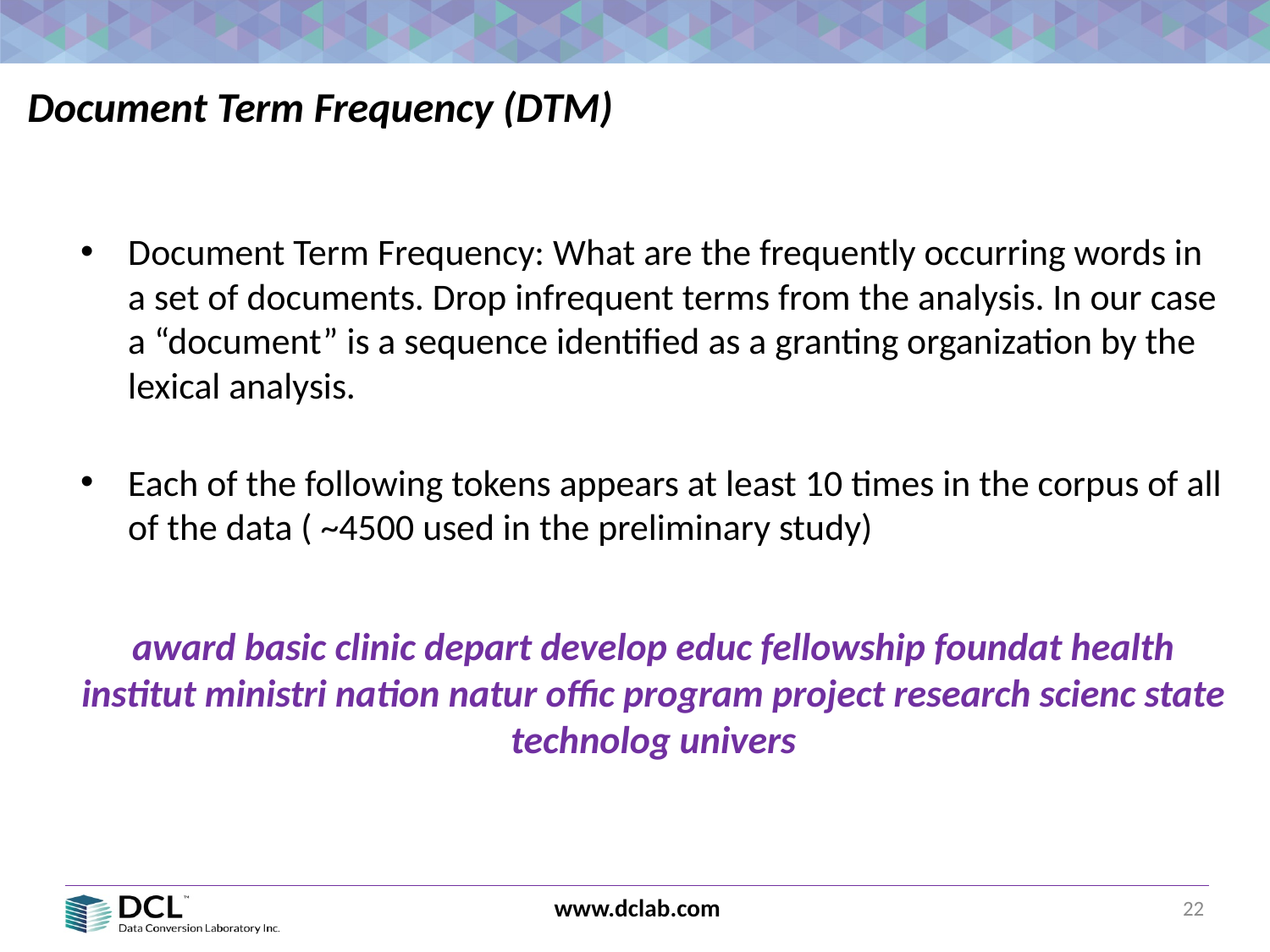

Document Term Frequency (DTM)
Document Term Frequency: What are the frequently occurring words in a set of documents. Drop infrequent terms from the analysis. In our case a “document” is a sequence identified as a granting organization by the lexical analysis.
Each of the following tokens appears at least 10 times in the corpus of all of the data ( ~4500 used in the preliminary study)
award basic clinic depart develop educ fellowship foundat health institut ministri nation natur offic program project research scienc state technolog univers
22